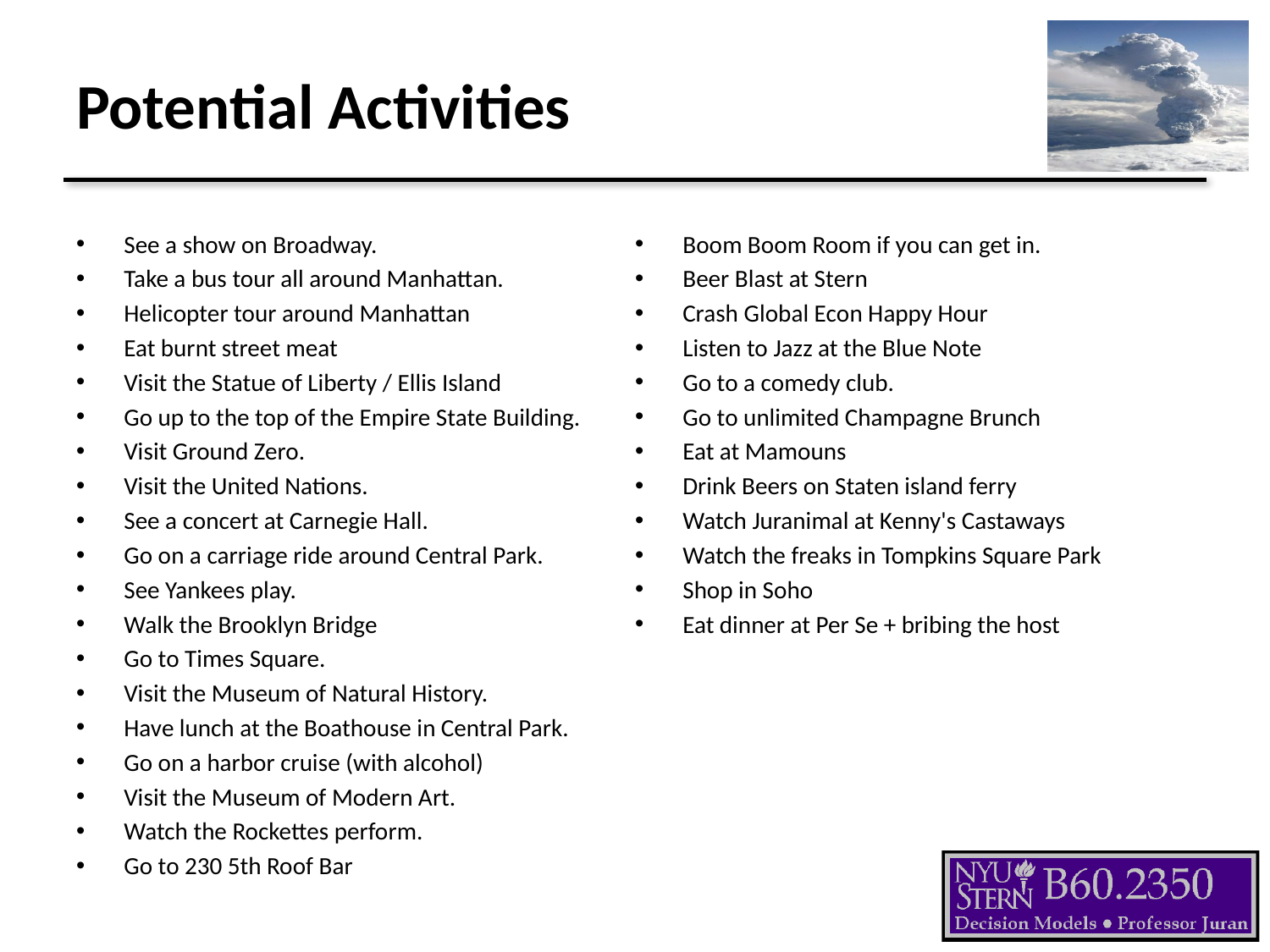

# Potential Activities
See a show on Broadway.
Take a bus tour all around Manhattan.
Helicopter tour around Manhattan
Eat burnt street meat
Visit the Statue of Liberty / Ellis Island
Go up to the top of the Empire State Building.
Visit Ground Zero.
Visit the United Nations.
See a concert at Carnegie Hall.
Go on a carriage ride around Central Park.
See Yankees play.
Walk the Brooklyn Bridge
Go to Times Square.
Visit the Museum of Natural History.
Have lunch at the Boathouse in Central Park.
Go on a harbor cruise (with alcohol)
Visit the Museum of Modern Art.
Watch the Rockettes perform.
Go to 230 5th Roof Bar
Boom Boom Room if you can get in.
Beer Blast at Stern
Crash Global Econ Happy Hour
Listen to Jazz at the Blue Note
Go to a comedy club.
Go to unlimited Champagne Brunch
Eat at Mamouns
Drink Beers on Staten island ferry
Watch Juranimal at Kenny's Castaways
Watch the freaks in Tompkins Square Park
Shop in Soho
Eat dinner at Per Se + bribing the host